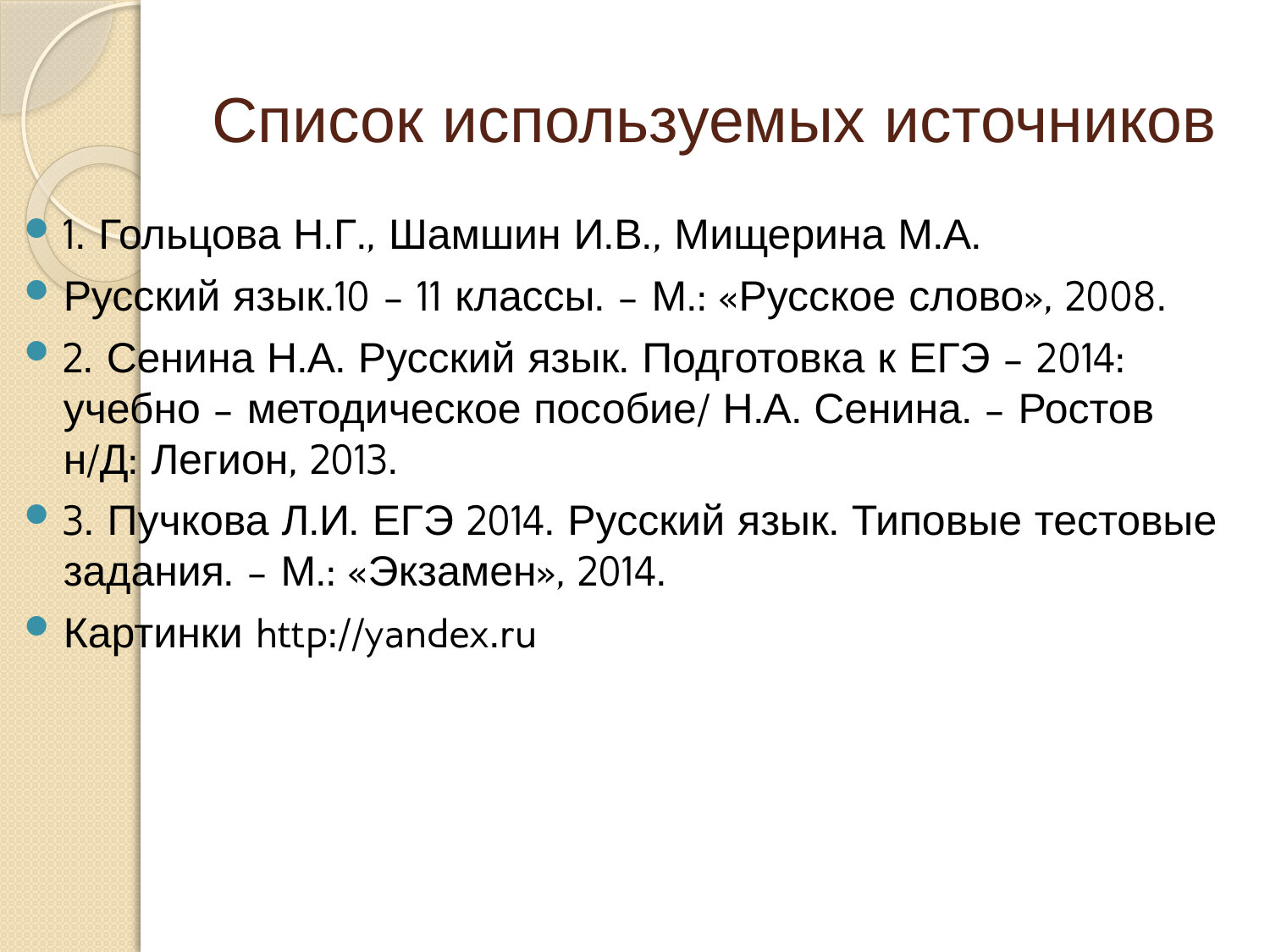

# Список используемых источников
1. Гольцова Н.Г., Шамшин И.В., Мищерина М.А.
Русский язык.10 – 11 классы. – М.: «Русское слово», 2008.
2. Сенина Н.А. Русский язык. Подготовка к ЕГЭ – 2014: учебно – методическое пособие/ Н.А. Сенина. – Ростов н/Д: Легион, 2013.
3. Пучкова Л.И. ЕГЭ 2014. Русский язык. Типовые тестовые задания. – М.: «Экзамен», 2014.
Картинки http://yandex.ru